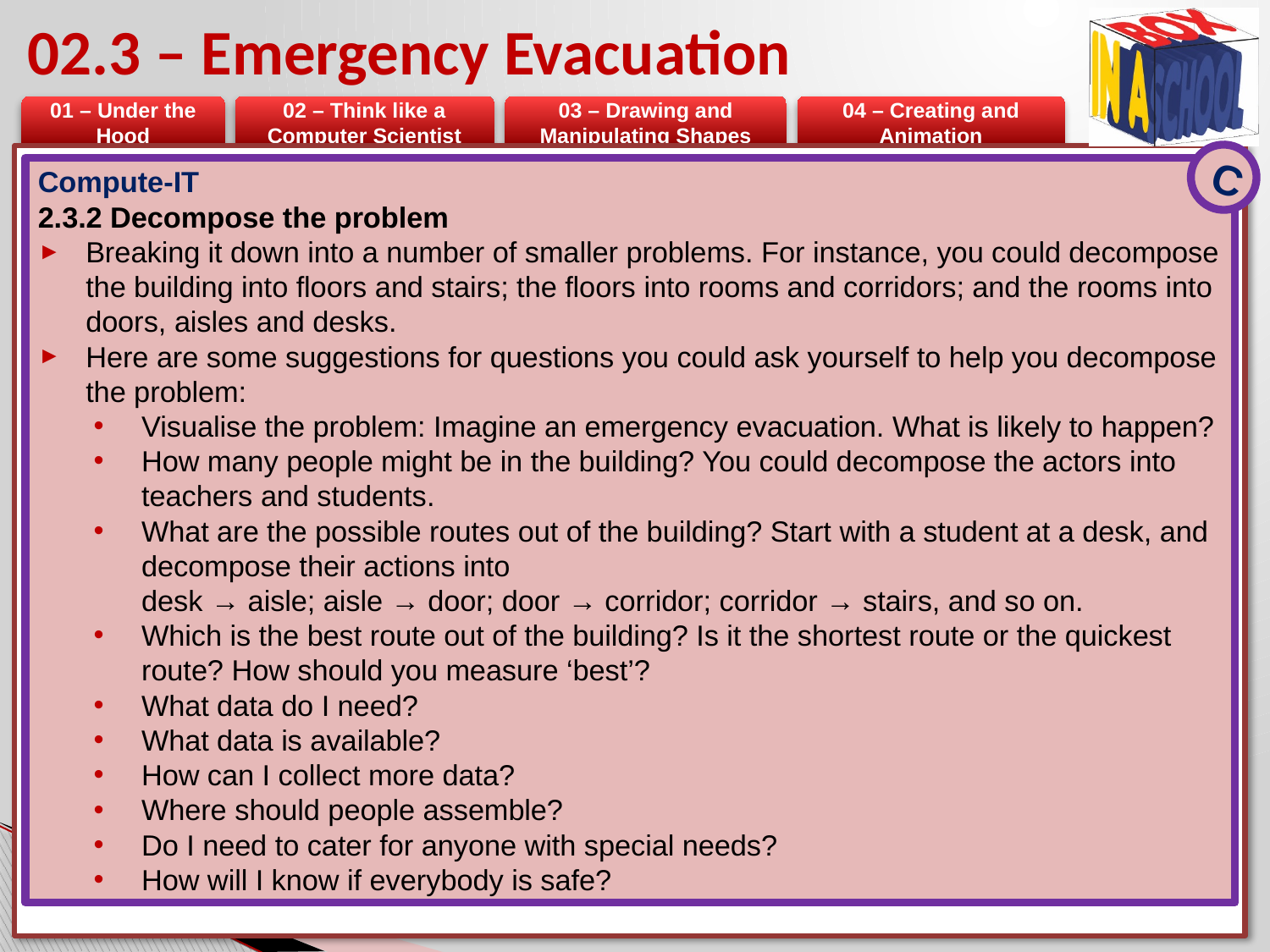

# 02.3 – Emergency Evacuation
C
Compute-IT
2.3.2 Decompose the problem
Breaking it down into a number of smaller problems. For instance, you could decompose the building into floors and stairs; the floors into rooms and corridors; and the rooms into doors, aisles and desks.
Here are some suggestions for questions you could ask yourself to help you decompose the problem:
Visualise the problem: Imagine an emergency evacuation. What is likely to happen?
How many people might be in the building? You could decompose the actors into teachers and students.
What are the possible routes out of the building? Start with a student at a desk, and decompose their actions into
desk → aisle; aisle → door; door → corridor; corridor → stairs, and so on.
Which is the best route out of the building? Is it the shortest route or the quickest route? How should you measure ‘best’?
What data do I need?
What data is available?
How can I collect more data?
Where should people assemble?
Do I need to cater for anyone with special needs?
How will I know if everybody is safe?